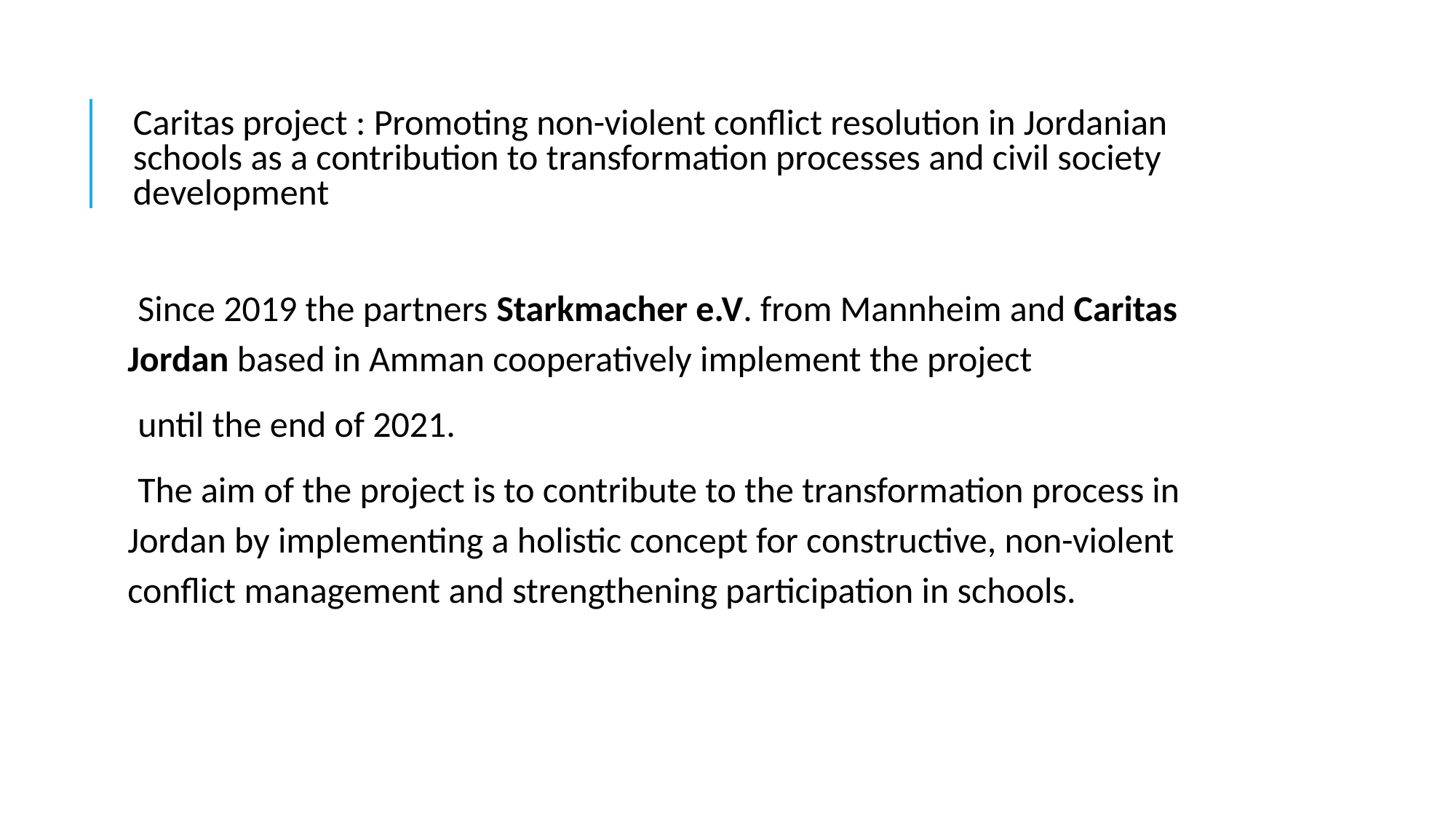

# Caritas project : Promoting non-violent conflict resolution in Jordanian schools as a contribution to transformation processes and civil society development
Since 2019 the partners Starkmacher e.V. from Mannheim and Caritas Jordan based in Amman cooperatively implement the project
until the end of 2021.
The aim of the project is to contribute to the transformation process in Jordan by implementing a holistic concept for constructive, non-violent conflict management and strengthening participation in schools.